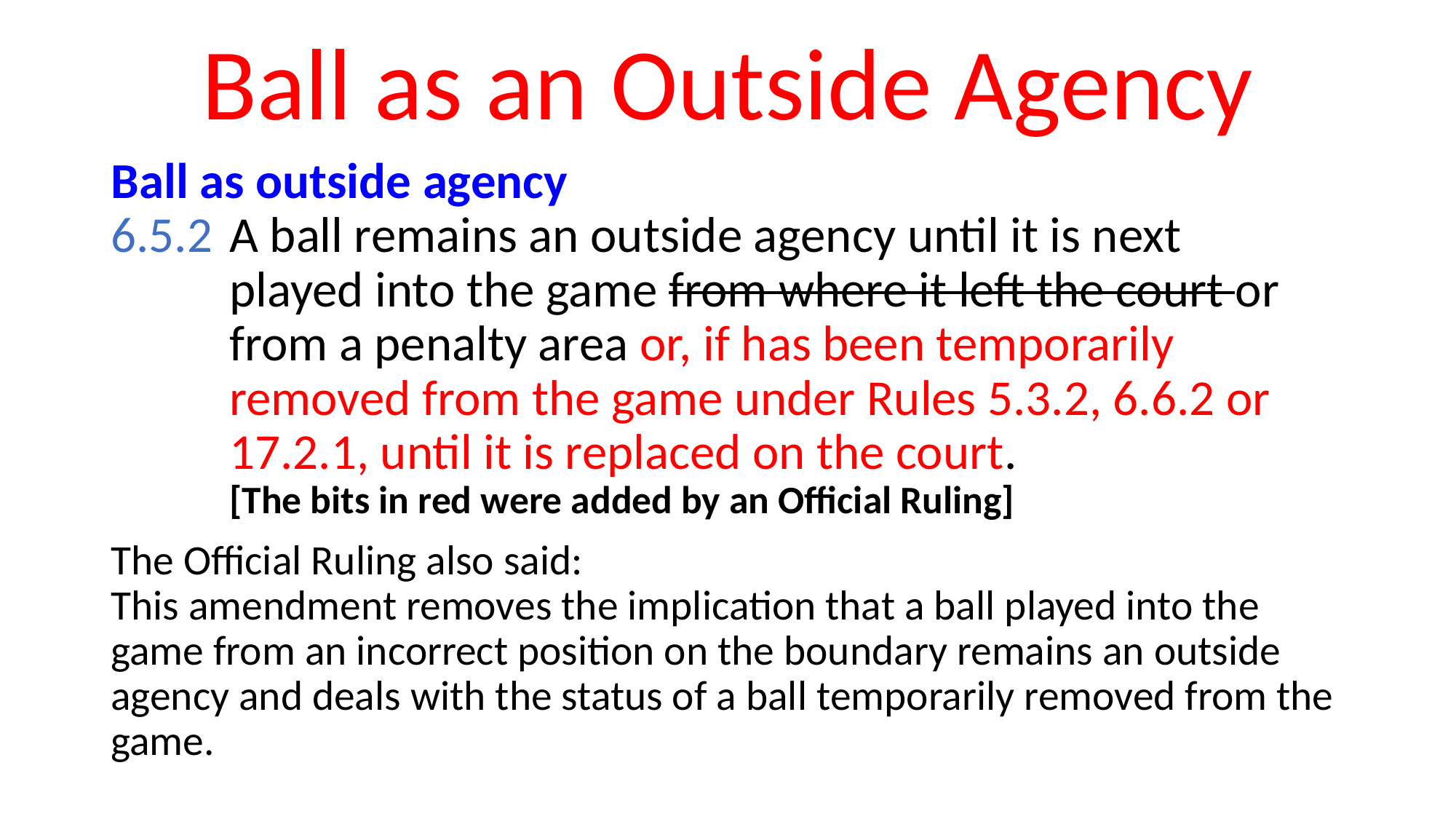

Ball as an Outside Agency
Ball as outside agency
6.5.2	A ball remains an outside agency until it is next
played into the game from where it left the court or from a penalty area or, if has been temporarily removed from the game under Rules 5.3.2, 6.6.2 or 17.2.1, until it is replaced on the court.
[The bits in red were added by an Official Ruling]
The Official Ruling also said:
This amendment removes the implication that a ball played into the game from an incorrect position on the boundary remains an outside agency and deals with the status of a ball temporarily removed from the game.